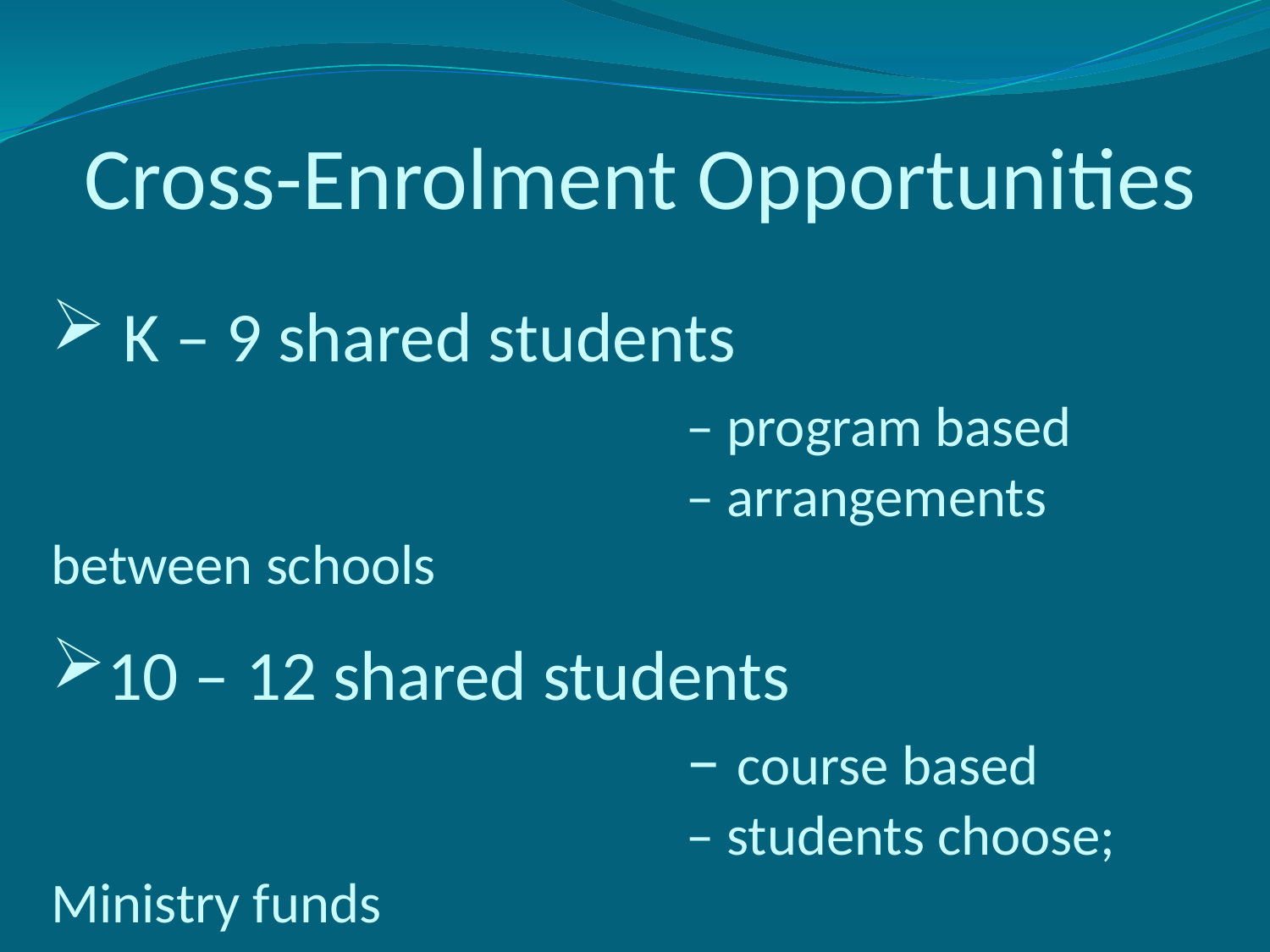

# Cross-Enrolment Opportunities
 K – 9 shared students
					– program based
					– arrangements between schools

10 – 12 shared students
					– course based
					– students choose; Ministry funds